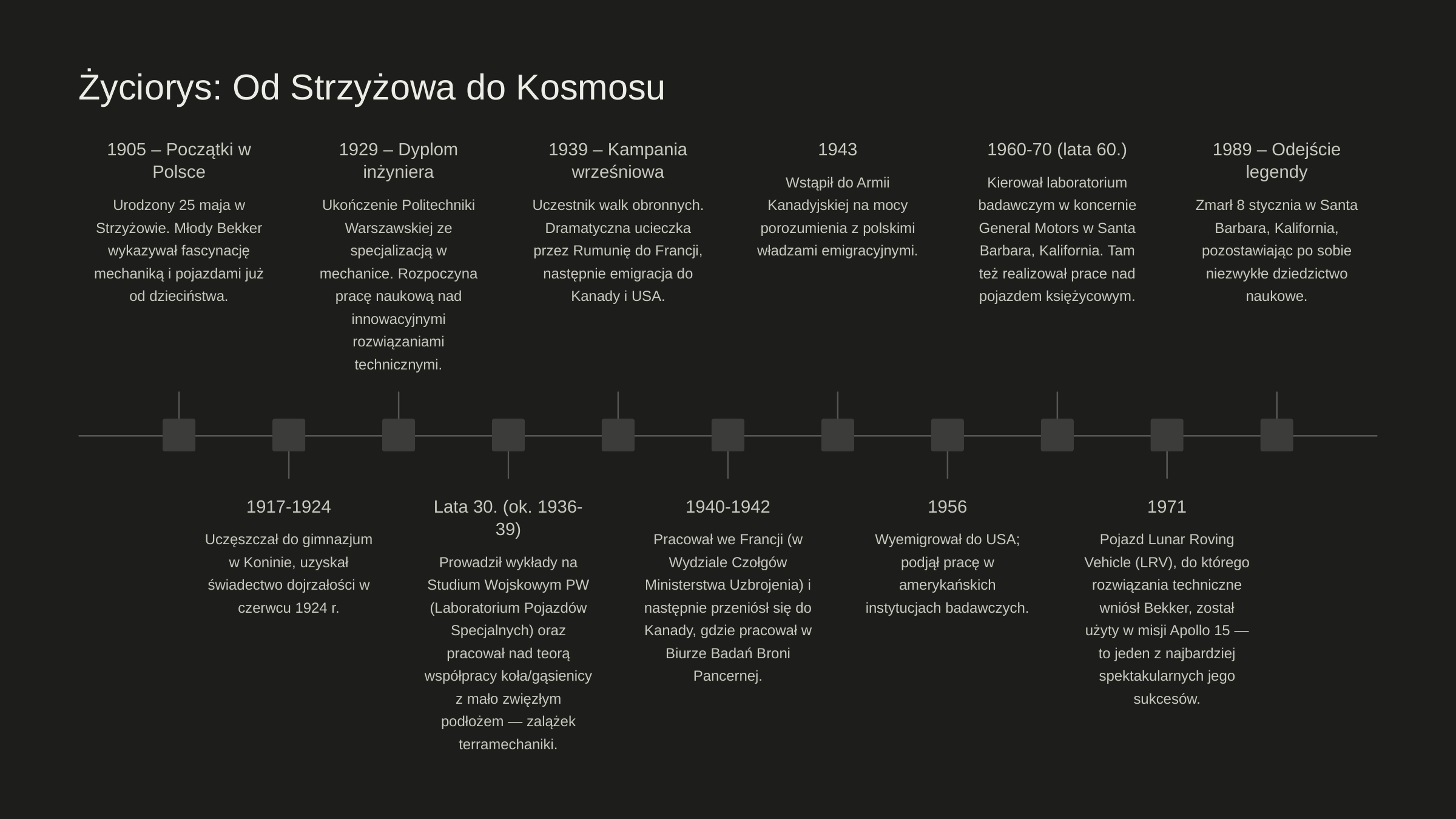

Życiorys: Od Strzyżowa do Kosmosu
1905 – Początki w Polsce
1929 – Dyplom inżyniera
1939 – Kampania wrześniowa
1943
1960-70 (lata 60.)
1989 – Odejście legendy
Wstąpił do Armii Kanadyjskiej na mocy porozumienia z polskimi władzami emigracyjnymi.
Kierował laboratorium badawczym w koncernie General Motors w Santa Barbara, Kalifornia. Tam też realizował prace nad pojazdem księżycowym.
Urodzony 25 maja w Strzyżowie. Młody Bekker wykazywał fascynację mechaniką i pojazdami już od dzieciństwa.
Ukończenie Politechniki Warszawskiej ze specjalizacją w mechanice. Rozpoczyna pracę naukową nad innowacyjnymi rozwiązaniami technicznymi.
Uczestnik walk obronnych. Dramatyczna ucieczka przez Rumunię do Francji, następnie emigracja do Kanady i USA.
Zmarł 8 stycznia w Santa Barbara, Kalifornia, pozostawiając po sobie niezwykłe dziedzictwo naukowe.

1917-1924
Lata 30. (ok. 1936-39)
1940-1942
1956
1971
Uczęszczał do gimnazjum w Koninie, uzyskał świadectwo dojrzałości w czerwcu 1924 r.
Pracował we Francji (w Wydziale Czołgów Ministerstwa Uzbrojenia) i następnie przeniósł się do Kanady, gdzie pracował w Biurze Badań Broni Pancernej.
Wyemigrował do USA; podjął pracę w amerykańskich instytucjach badawczych.
Pojazd Lunar Roving Vehicle (LRV), do którego rozwiązania techniczne wniósł Bekker, został użyty w misji Apollo 15 — to jeden z najbardziej spektakularnych jego sukcesów.
Prowadził wykłady na Studium Wojskowym PW (Laboratorium Pojazdów Specjalnych) oraz pracował nad teorą współpracy koła/gąsienicy z mało zwięzłym podłożem — zalążek terramechaniki.